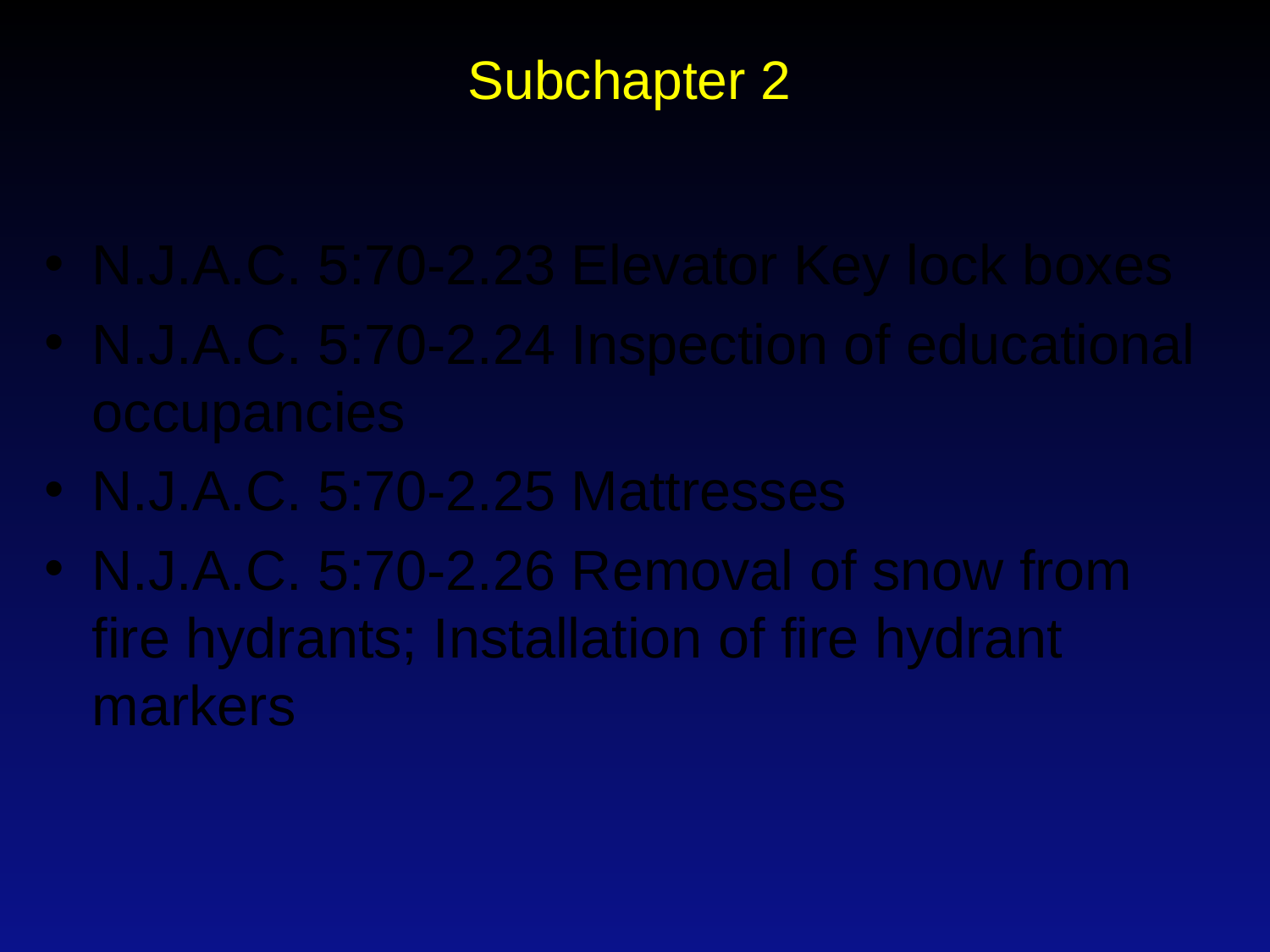

# Subchapter 2
N.J.A.C. 5:70-2.23 Elevator Key lock boxes
N.J.A.C. 5:70-2.24 Inspection of educational occupancies
N.J.A.C. 5:70-2.25 Mattresses
N.J.A.C. 5:70-2.26 Removal of snow from fire hydrants; Installation of fire hydrant markers